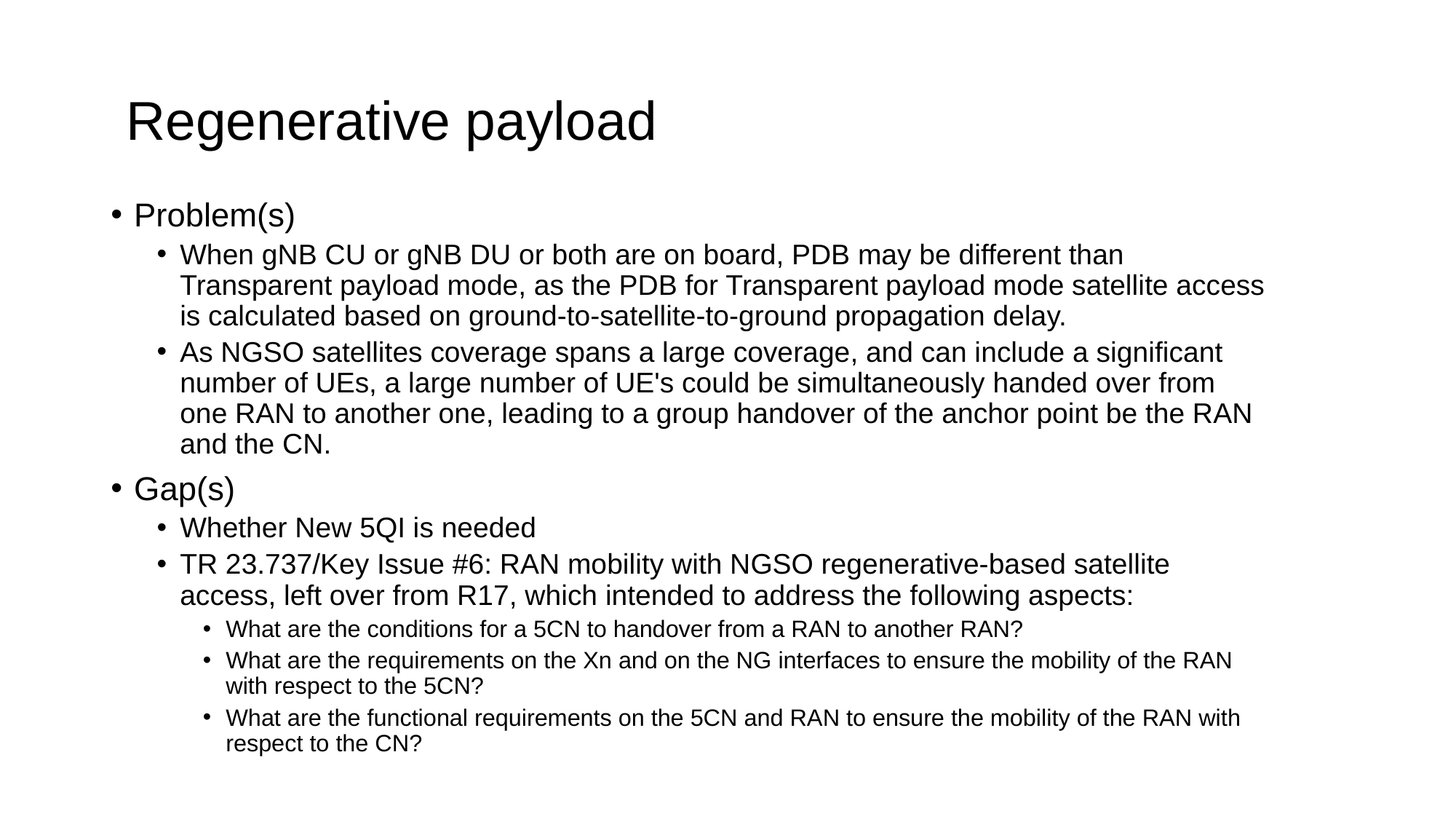

# Regenerative payload
Problem(s)
When gNB CU or gNB DU or both are on board, PDB may be different than Transparent payload mode, as the PDB for Transparent payload mode satellite access is calculated based on ground-to-satellite-to-ground propagation delay.
As NGSO satellites coverage spans a large coverage, and can include a significant number of UEs, a large number of UE's could be simultaneously handed over from one RAN to another one, leading to a group handover of the anchor point be the RAN and the CN.
Gap(s)
Whether New 5QI is needed
TR 23.737/Key Issue #6: RAN mobility with NGSO regenerative-based satellite access, left over from R17, which intended to address the following aspects:
What are the conditions for a 5CN to handover from a RAN to another RAN?
What are the requirements on the Xn and on the NG interfaces to ensure the mobility of the RAN with respect to the 5CN?
What are the functional requirements on the 5CN and RAN to ensure the mobility of the RAN with respect to the CN?